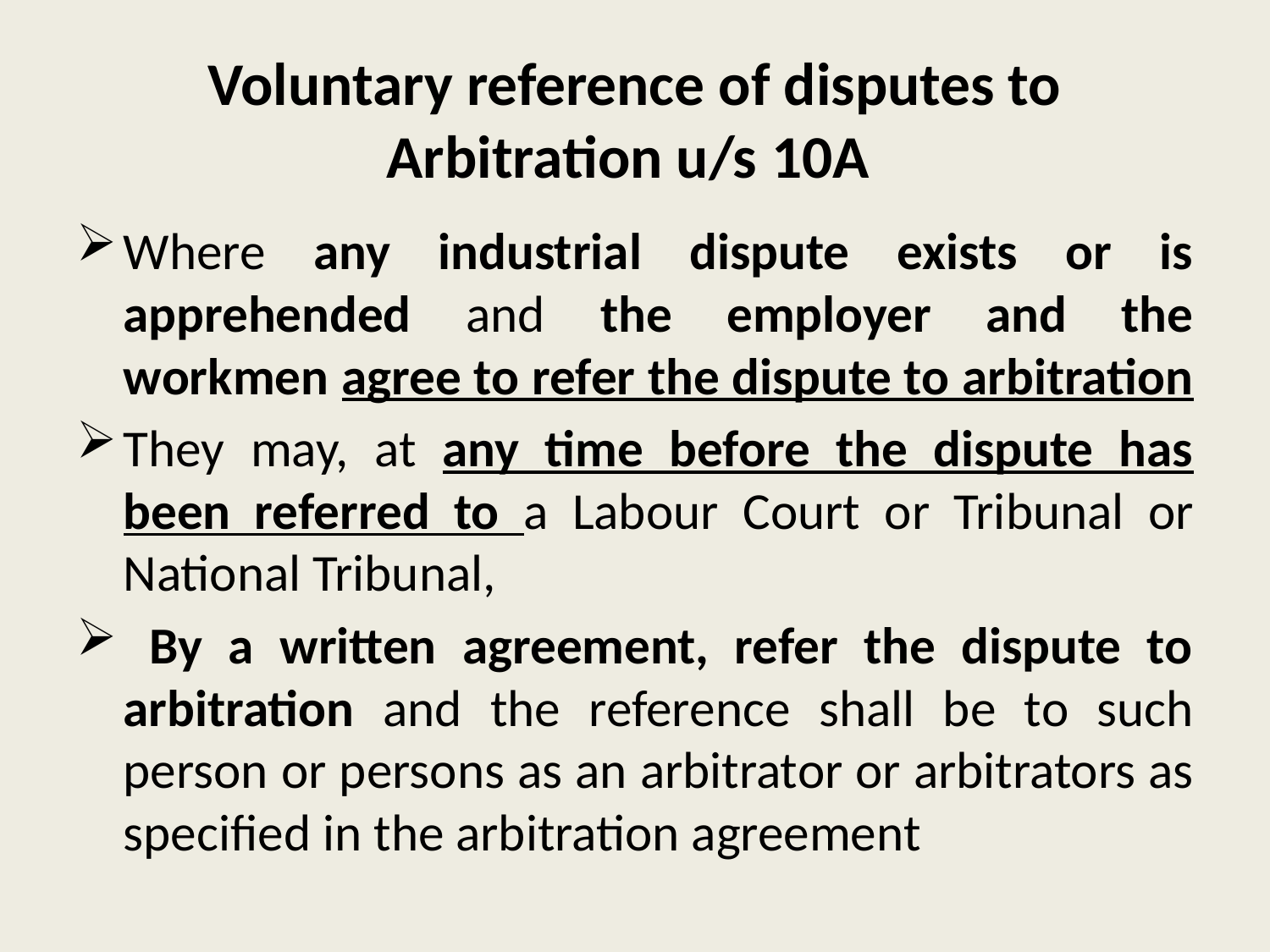

# Voluntary reference of disputes to Arbitration u/s 10A
Where any industrial dispute exists or is apprehended and the employer and the workmen agree to refer the dispute to arbitration
They may, at any time before the dispute has been referred to a Labour Court or Tribunal or National Tribunal,
 By a written agreement, refer the dispute to arbitration and the reference shall be to such person or persons as an arbitrator or arbitrators as specified in the arbitration agreement